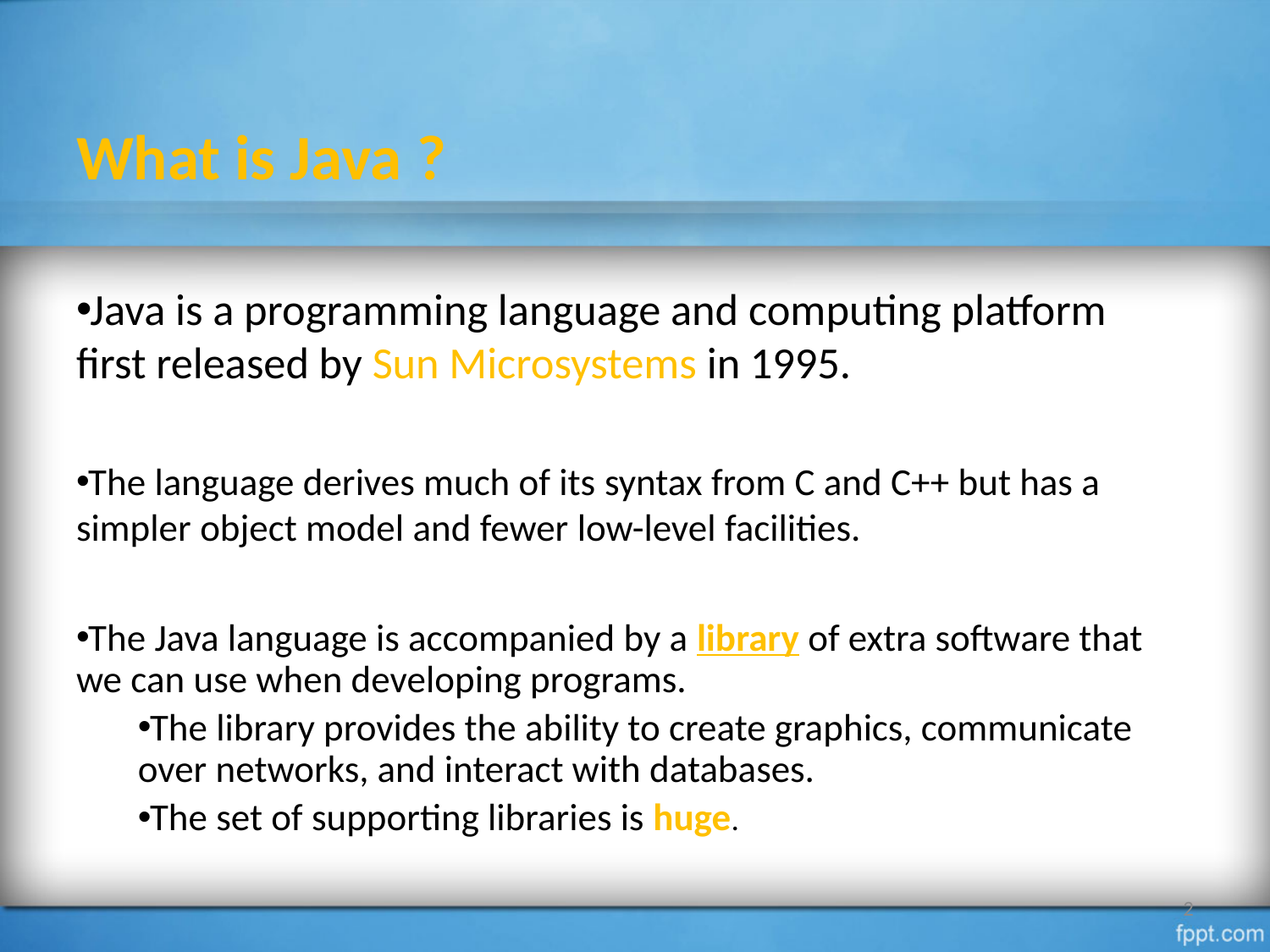

# What is Java ?
Java is a programming language and computing platform first released by Sun Microsystems in 1995.

The language derives much of its syntax from C and C++ but has a simpler object model and fewer low-level facilities.

The Java language is accompanied by a library of extra software that we can use when developing programs.
The library provides the ability to create graphics, communicate over networks, and interact with databases.
The set of supporting libraries is huge.

2